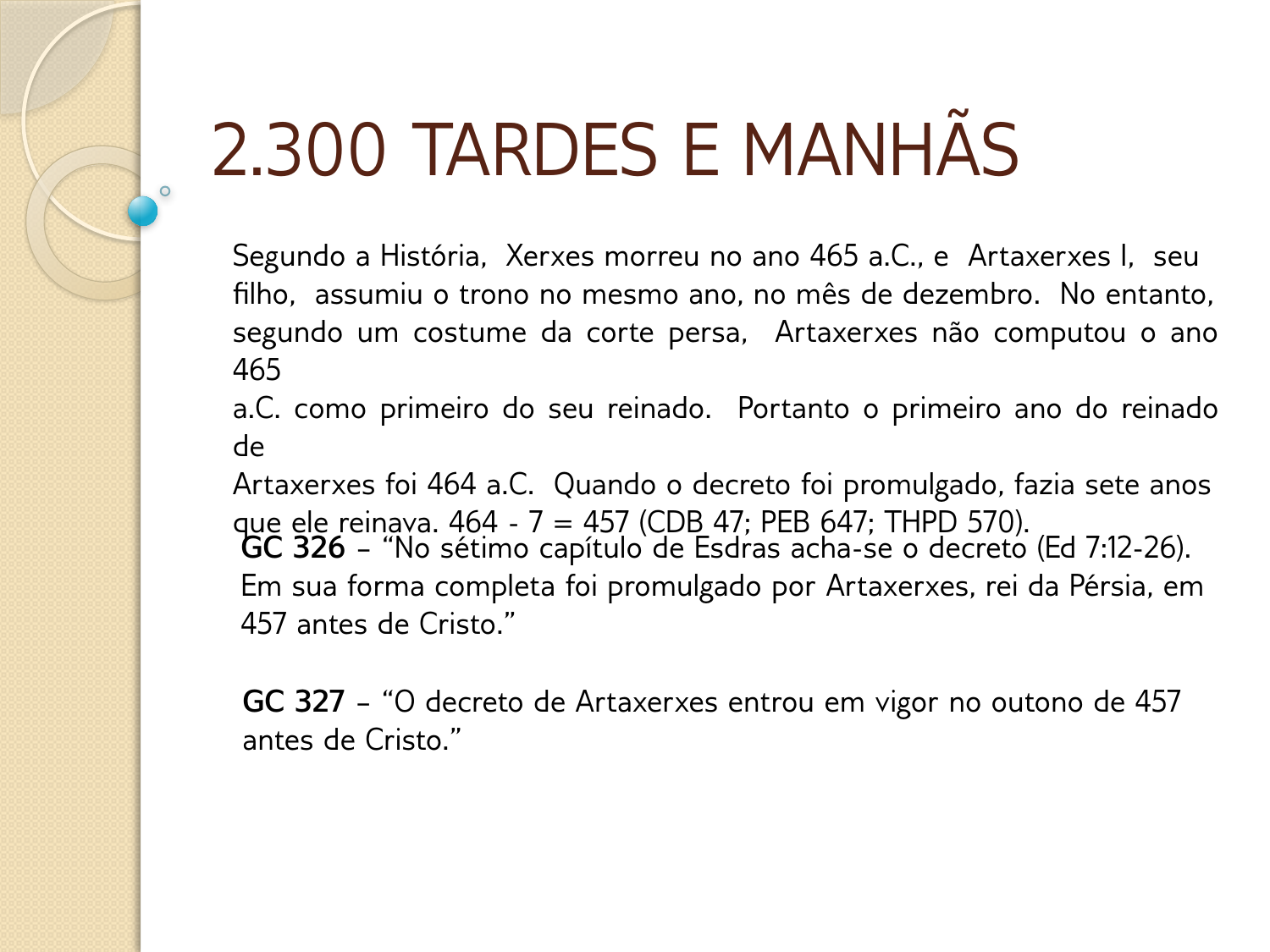

2.300 TARDES E MANHÃS
Segundo a História,  Xerxes morreu no ano 465 a.C., e  Artaxerxes I,  seu
filho,  assumiu o trono no mesmo ano, no mês de dezembro.  No entanto,
segundo um costume da corte persa,  Artaxerxes não computou o ano 465
a.C. como primeiro do seu reinado.  Portanto o primeiro ano do reinado de
Artaxerxes foi 464 a.C.  Quando o decreto foi promulgado, fazia sete anos
que ele reinava. 464 - 7 = 457 (CDB 47; PEB 647; THPD 570).
GC 326 – “No sétimo capítulo de Esdras acha-se o decreto (Ed 7:12-26). Em sua forma completa foi promulgado por Artaxerxes, rei da Pérsia, em 457 antes de Cristo.”
GC 327 – “O decreto de Artaxerxes entrou em vigor no outono de 457 antes de Cristo.”